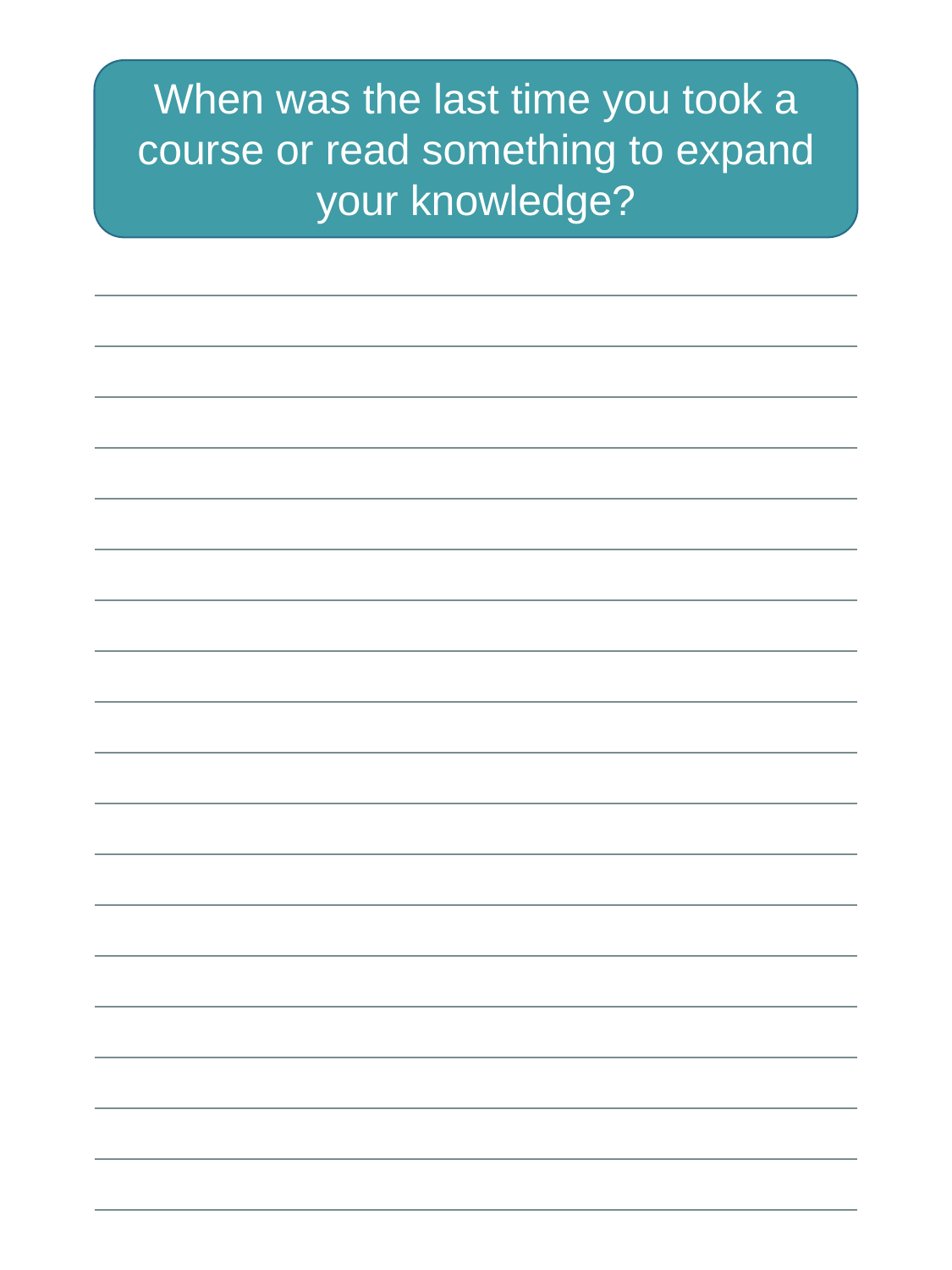

When was the last time you took a course or read something to expand your knowledge?
|  |
| --- |
|  |
|  |
|  |
|  |
|  |
|  |
|  |
|  |
|  |
|  |
|  |
|  |
|  |
|  |
|  |
|  |
|  |